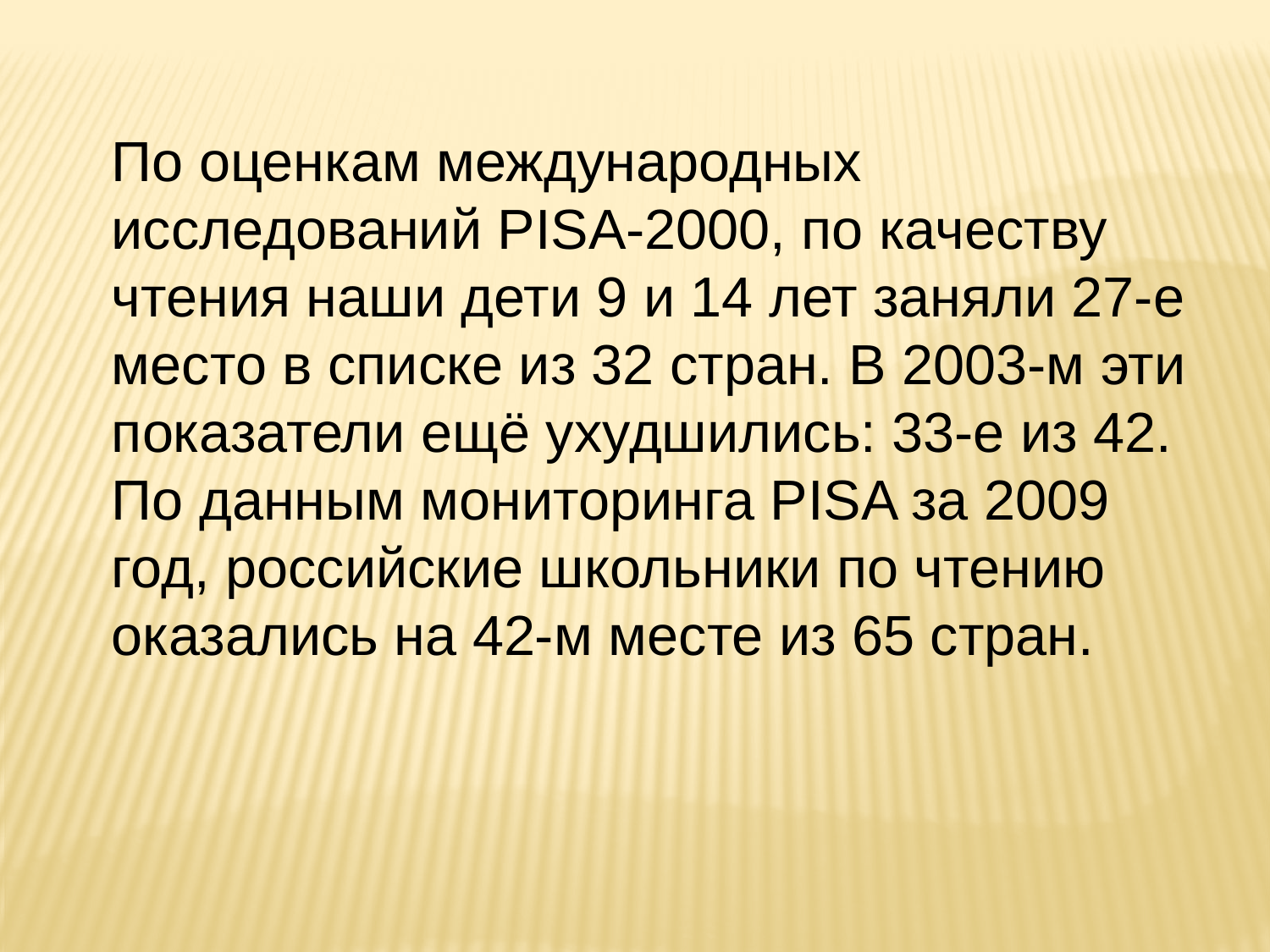

По оценкам международных исследований PISA-2000, по качеству чтения наши дети 9 и 14 лет заняли 27-е место в списке из 32 стран. В 2003-м эти показатели ещё ухудшились: 33-е из 42. По данным мониторинга PISA за 2009 год, российские школьники по чтению оказались на 42-м месте из 65 стран.